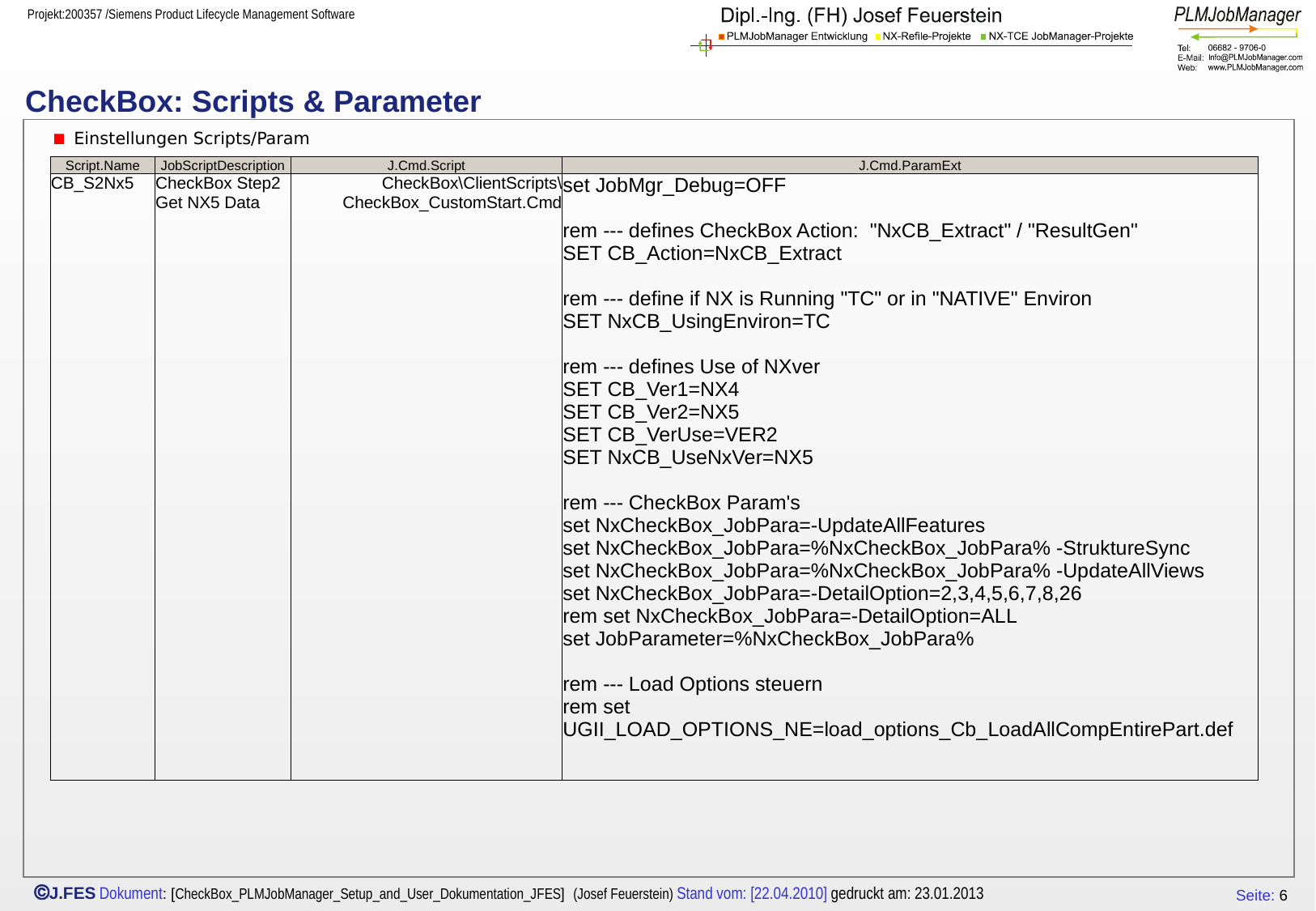

# CheckBox: Scripts & Parameter
Einstellungen Scripts/Param
| Script.Name | JobScriptDescription | J.Cmd.Script | J.Cmd.ParamExt |
| --- | --- | --- | --- |
| CB\_S2Nx5 | CheckBox Step2 Get NX5 Data | CheckBox\ClientScripts\CheckBox\_CustomStart.Cmd | set JobMgr\_Debug=OFF rem --- defines CheckBox Action: "NxCB\_Extract" / "ResultGen" SET CB\_Action=NxCB\_Extract rem --- define if NX is Running "TC" or in "NATIVE" Environ SET NxCB\_UsingEnviron=TC rem --- defines Use of NXver SET CB\_Ver1=NX4 SET CB\_Ver2=NX5 SET CB\_VerUse=VER2 SET NxCB\_UseNxVer=NX5 rem --- CheckBox Param's set NxCheckBox\_JobPara=-UpdateAllFeatures set NxCheckBox\_JobPara=%NxCheckBox\_JobPara% -StruktureSync set NxCheckBox\_JobPara=%NxCheckBox\_JobPara% -UpdateAllViews set NxCheckBox\_JobPara=-DetailOption=2,3,4,5,6,7,8,26 rem set NxCheckBox\_JobPara=-DetailOption=ALL set JobParameter=%NxCheckBox\_JobPara% rem --- Load Options steuern rem set UGII\_LOAD\_OPTIONS\_NE=load\_options\_Cb\_LoadAllCompEntirePart.def |